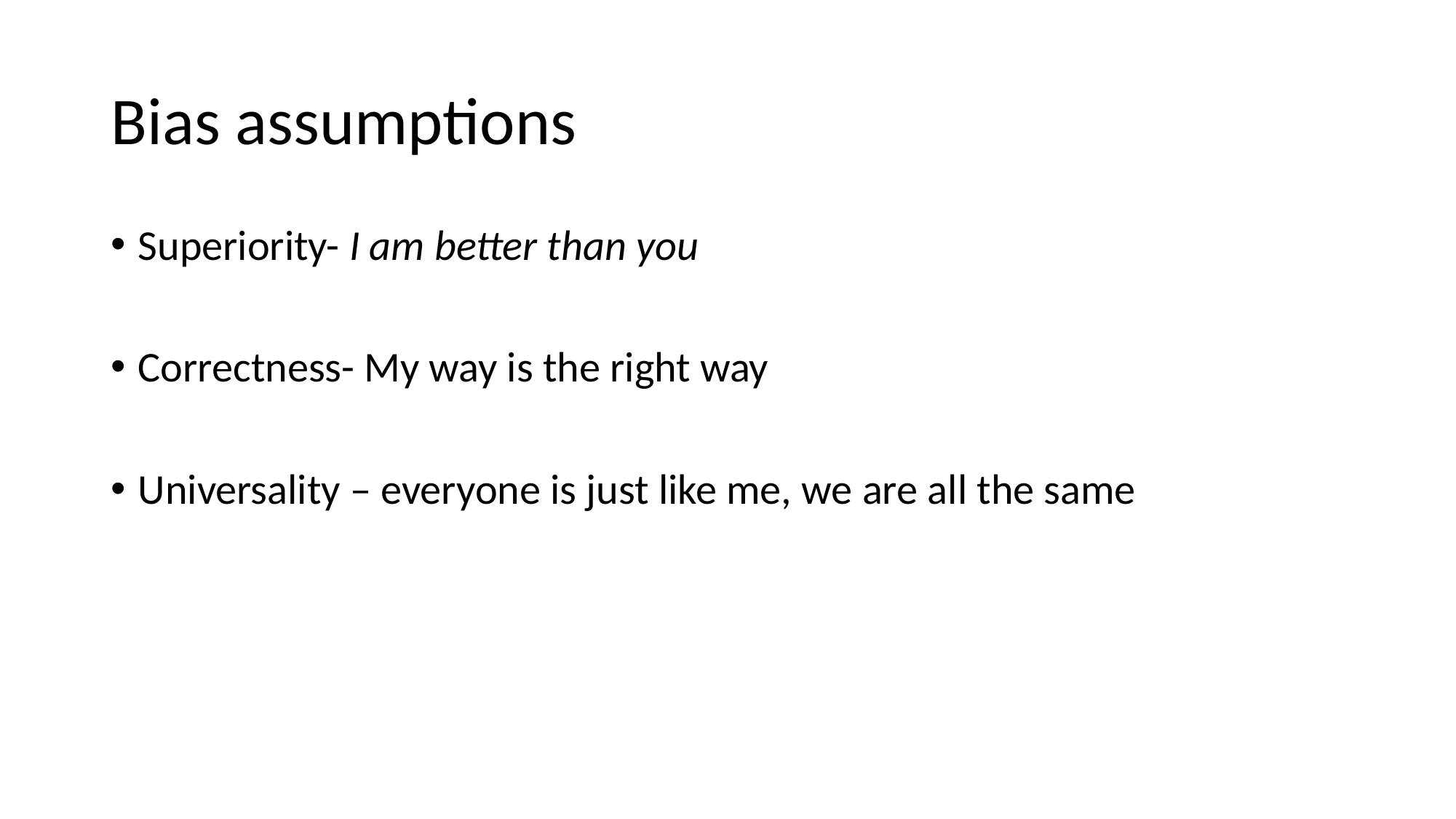

# Bias assumptions
Superiority- I am better than you

Correctness- My way is the right way

Universality – everyone is just like me, we are all the same